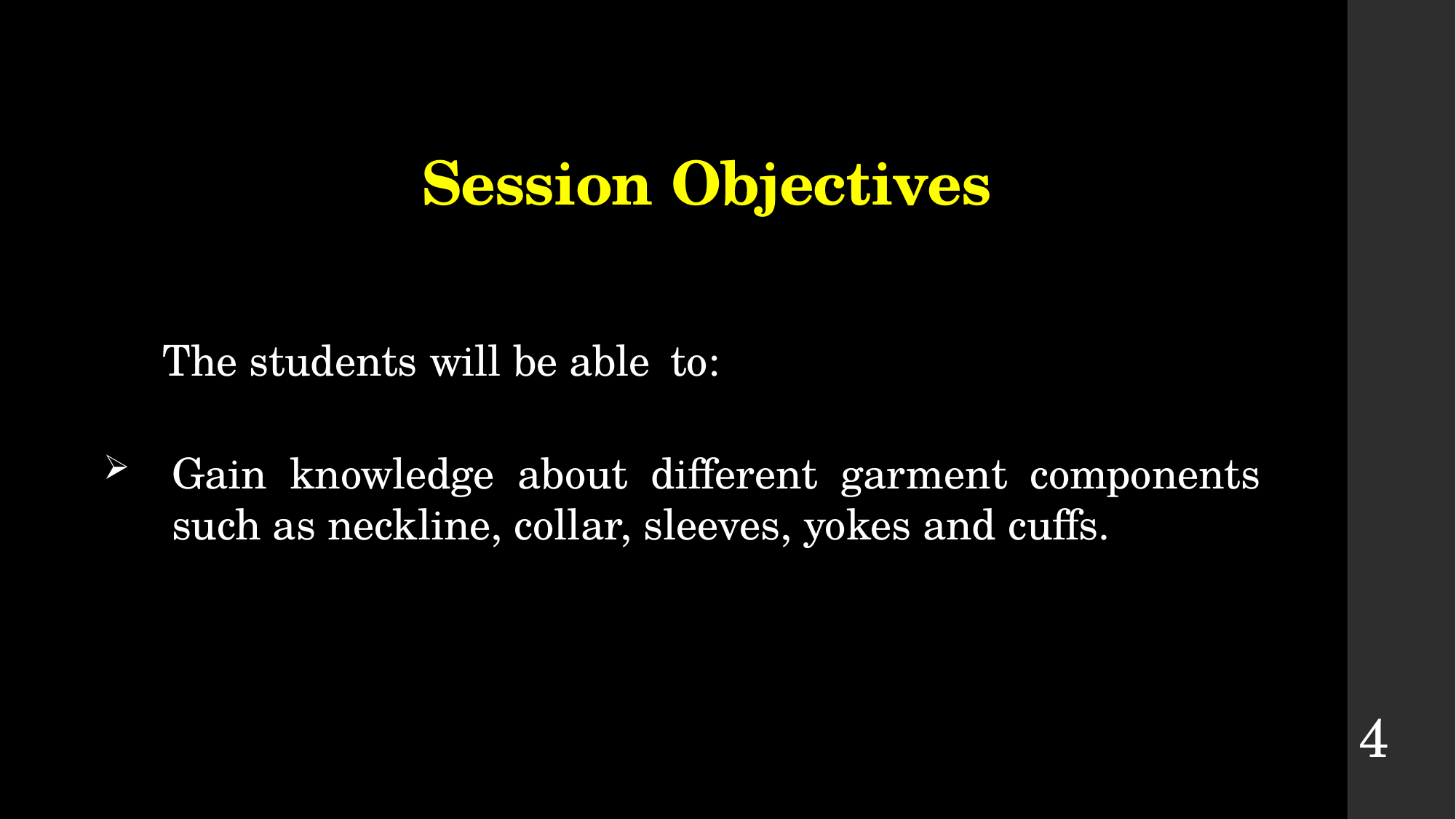

# Session Objectives
      The students will be able to:

Gain knowledge about different garment components such as neckline, collar, sleeves, yokes and cuffs.
4